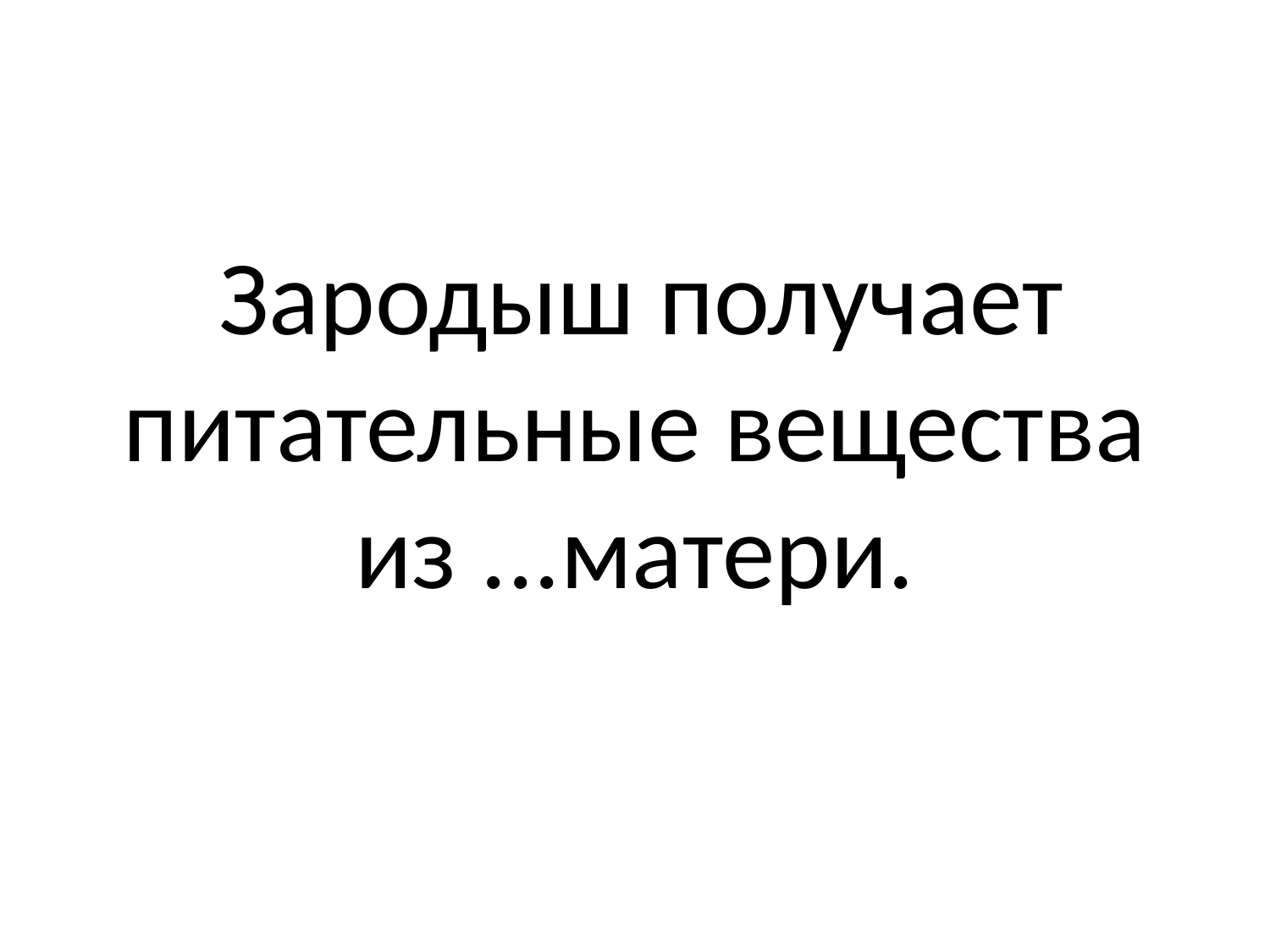

#
 Зародыш получает питательные вещества из ...матери.